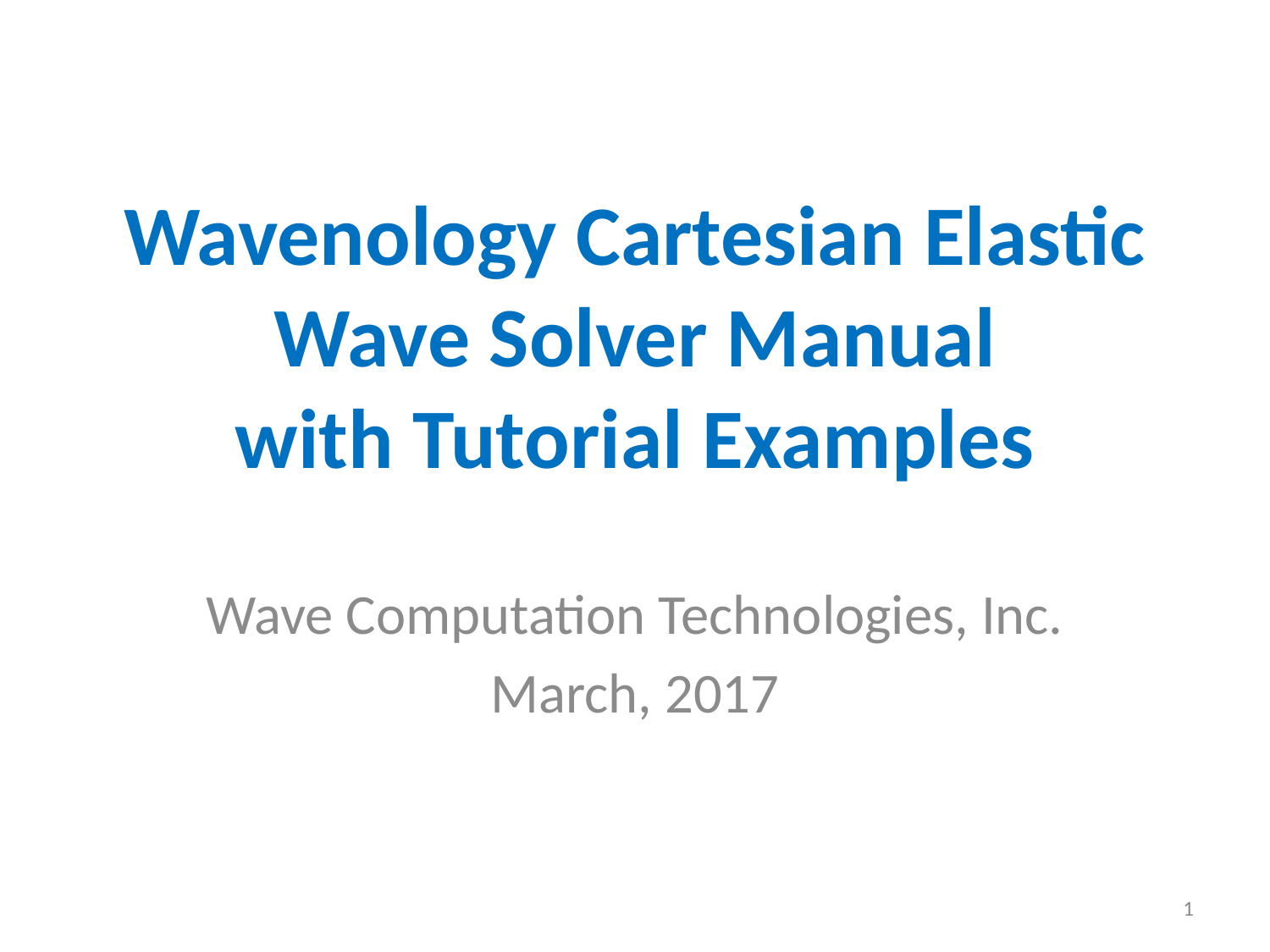

# Wavenology Cartesian Elastic Wave Solver Manual with Tutorial Examples
Wave Computation Technologies, Inc.
March, 2017
1